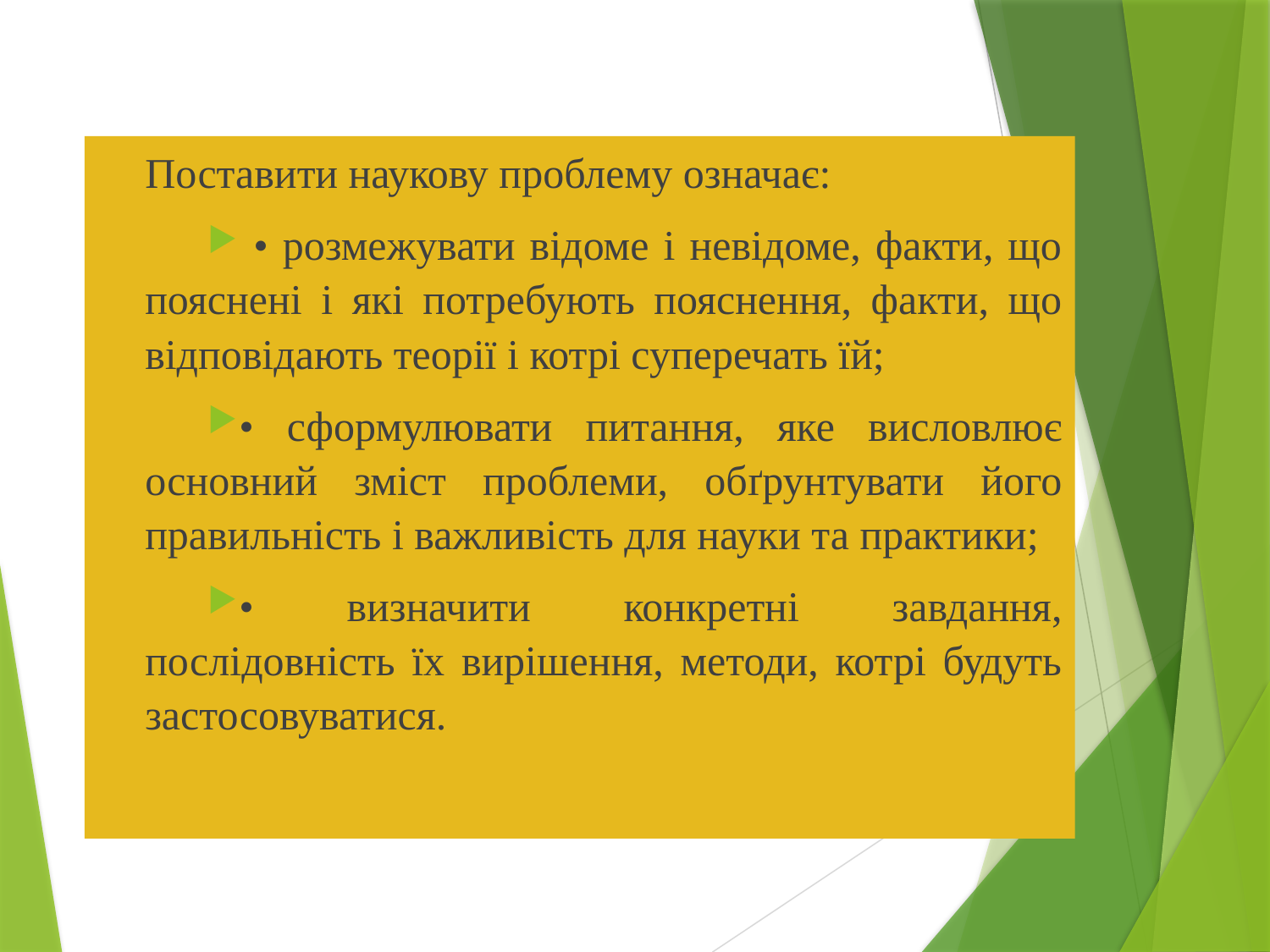

Поставити наукову проблему означає:
 • розмежувати відоме і невідоме, факти, що пояснені і які потребують пояснення, факти, що відповідають теорії і котрі суперечать їй;
• сформулювати питання, яке висловлює основний зміст проблеми, обґрунтувати його правильність і важливість для науки та практики;
• визначити конкретні завдання, послідовність їх вирішення, методи, котрі будуть застосовуватися.